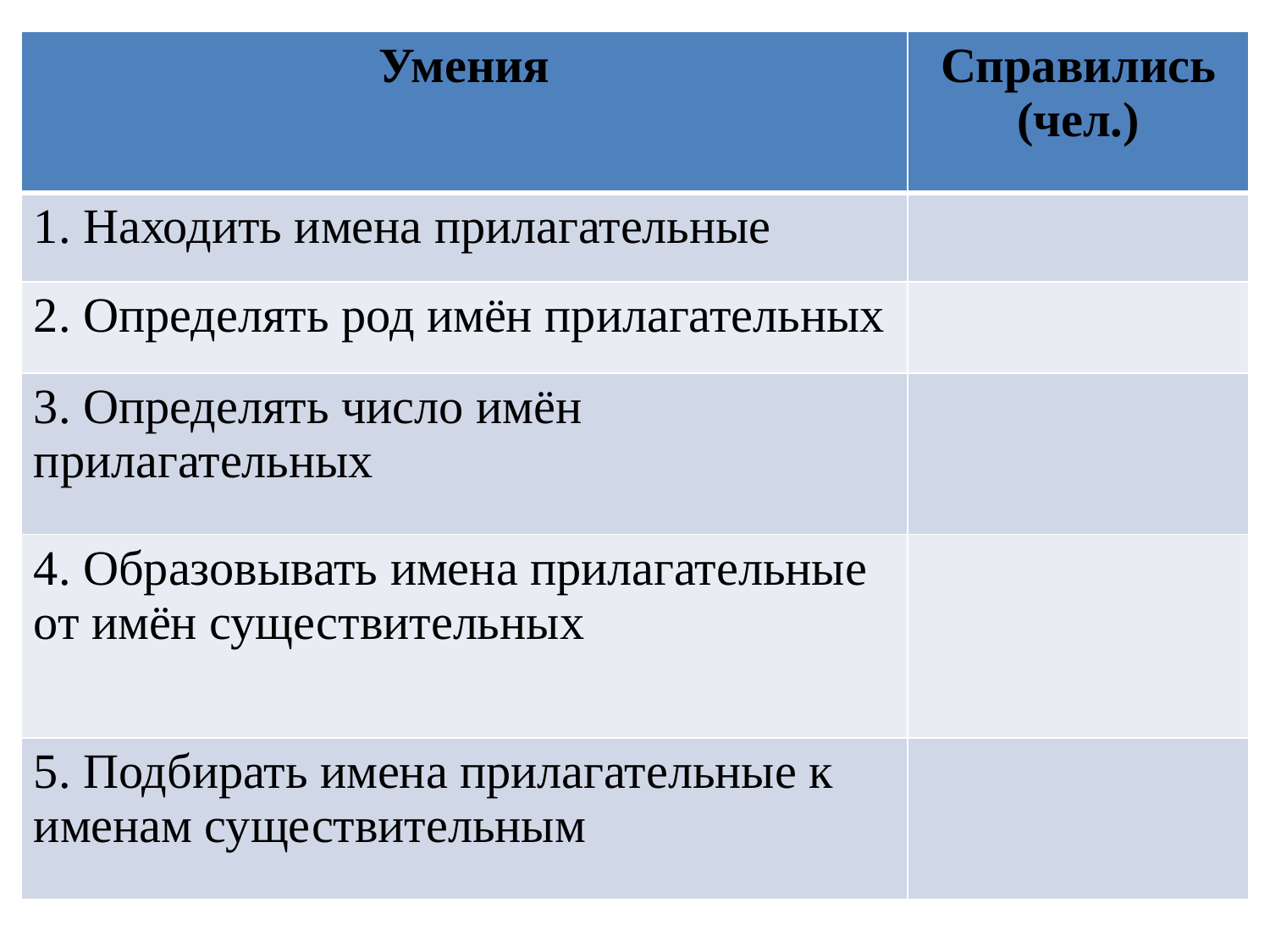

| Умения | Справились (чел.) |
| --- | --- |
| 1. Находить имена прилагательные |  |
| 2. Определять род имён прилагательных |  |
| 3. Определять число имён прилагательных |  |
| 4. Образовывать имена прилагательные от имён существительных |  |
| 5. Подбирать имена прилагательные к именам существительным |  |
#